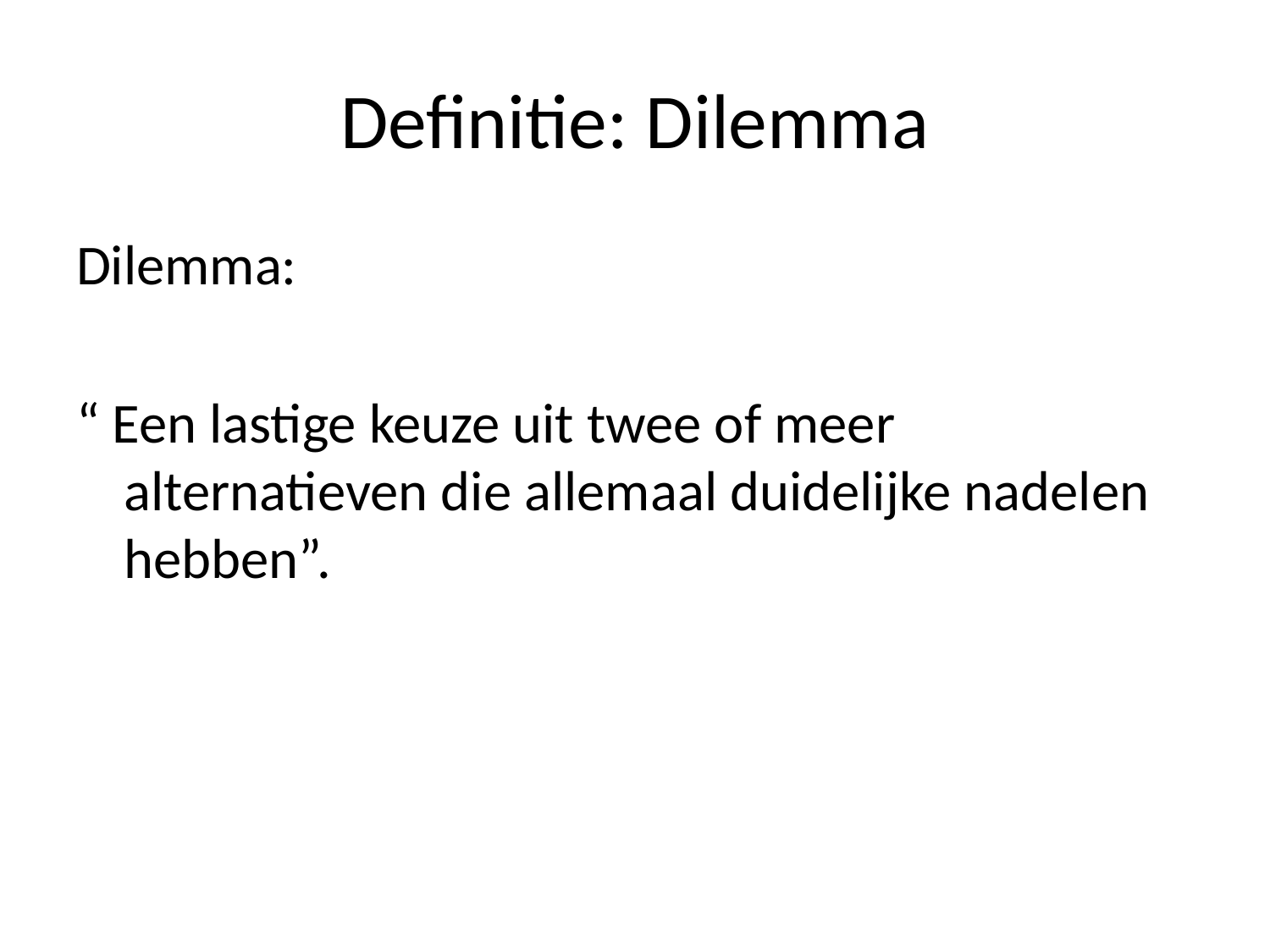

# Definitie: Dilemma
Dilemma:

“ Een lastige keuze uit twee of meer alternatieven die allemaal duidelijke nadelen hebben”.